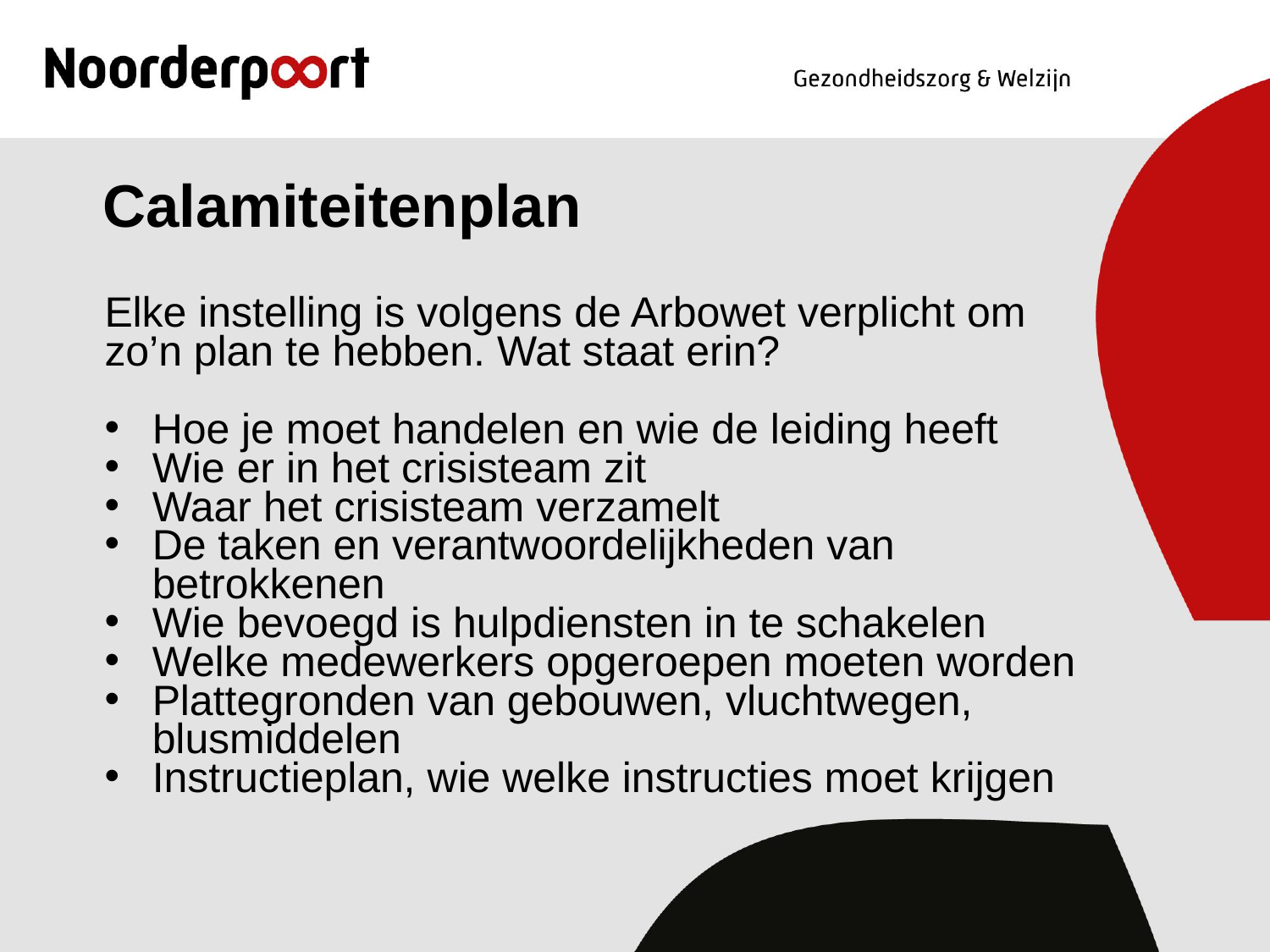

# Calamiteitenplan
Elke instelling is volgens de Arbowet verplicht om zo’n plan te hebben. Wat staat erin?

Hoe je moet handelen en wie de leiding heeft
Wie er in het crisisteam zit
Waar het crisisteam verzamelt
De taken en verantwoordelijkheden van betrokkenen
Wie bevoegd is hulpdiensten in te schakelen
Welke medewerkers opgeroepen moeten worden
Plattegronden van gebouwen, vluchtwegen, blusmiddelen
Instructieplan, wie welke instructies moet krijgen